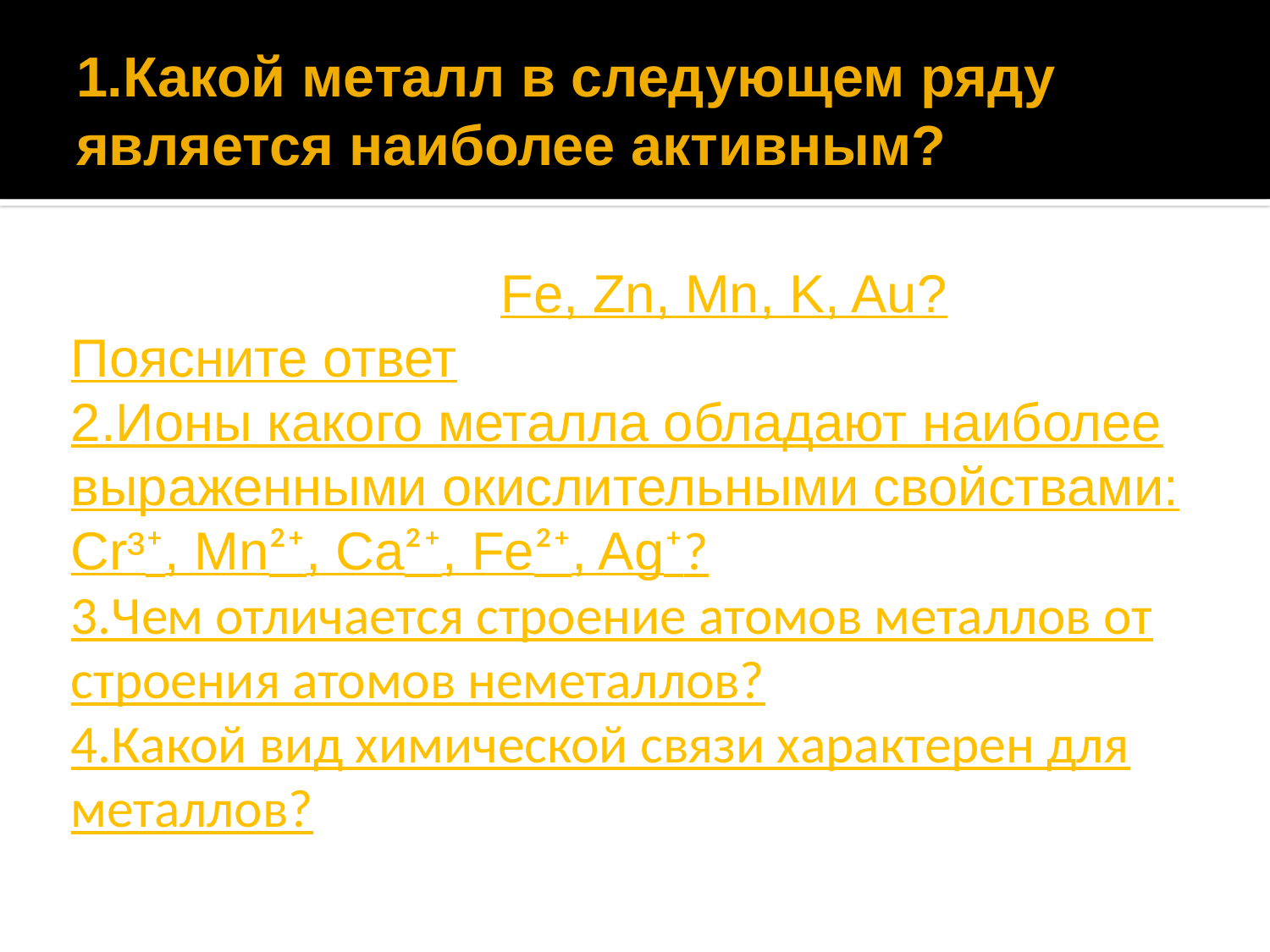

# 1.Какой металл в следующем ряду является наиболее активным?
                             Fe, Zn, Mn, K, Au?
Поясните ответ
2.Ионы какого металла обладают наиболее выраженными окислительными свойствами:
Cr³⁺, Mn²⁺, Ca²⁺, Fe²⁺, Ag⁺?
3.Чем отличается строение атомов металлов от строения атомов неметаллов?
4.Какой вид химической связи характерен для металлов?